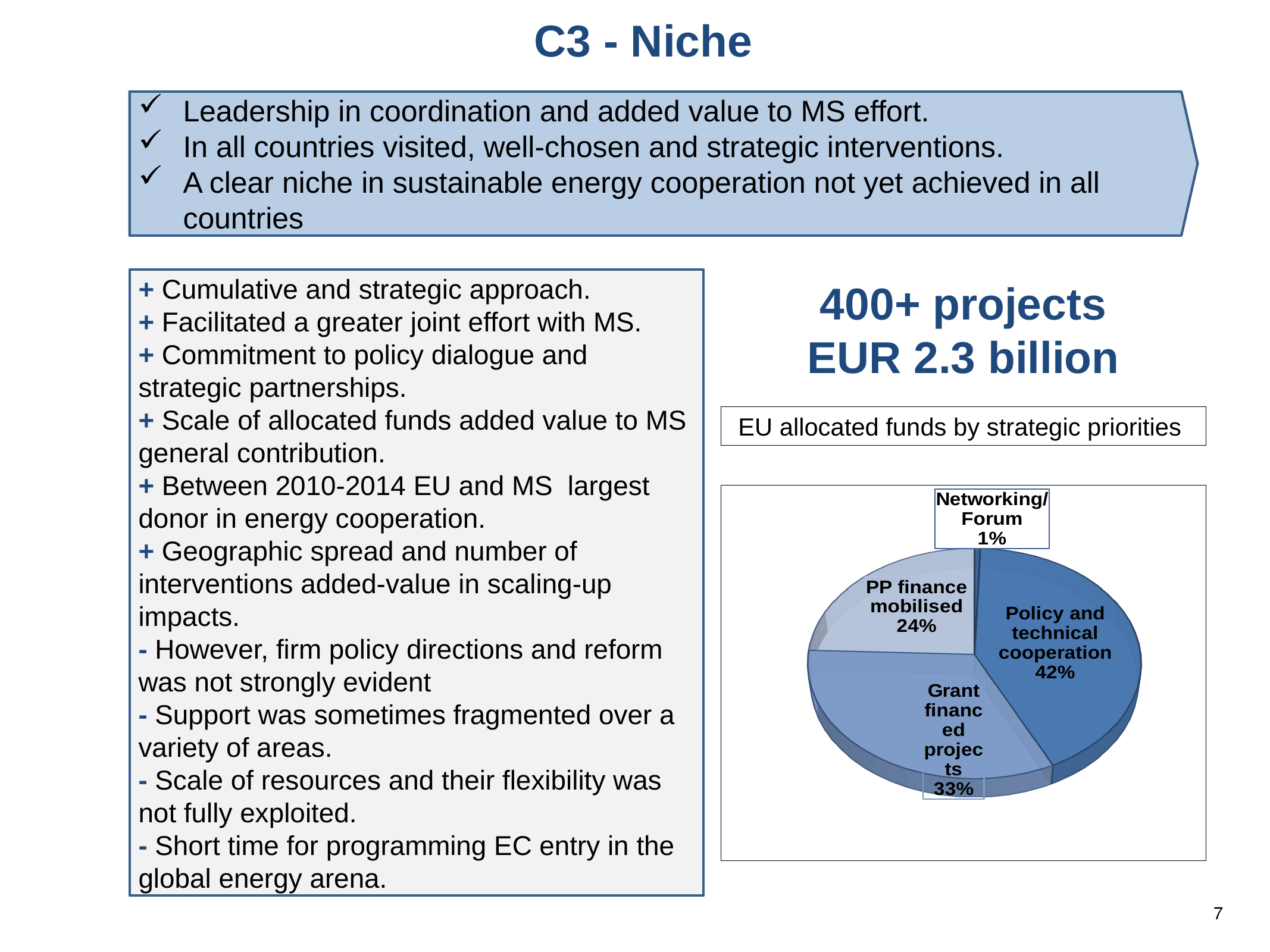

C3 - Niche
Leadership in coordination and added value to MS effort.
In all countries visited, well-chosen and strategic interventions.
A clear niche in sustainable energy cooperation not yet achieved in all countries
+ Cumulative and strategic approach.
+ Facilitated a greater joint effort with MS.
+ Commitment to policy dialogue and strategic partnerships.
+ Scale of allocated funds added value to MS general contribution.
+ Between 2010-2014 EU and MS  largest donor in energy cooperation.
+ Geographic spread and number of interventions added-value in scaling-up impacts.
- However, firm policy directions and reform was not strongly evident
- Support was sometimes fragmented over a variety of areas.
- Scale of resources and their flexibility was not fully exploited.
- Short time for programming EC entry in the global energy arena.
400+ projects EUR 2.3 billion
EU allocated funds by strategic priorities

[unsupported chart]

7